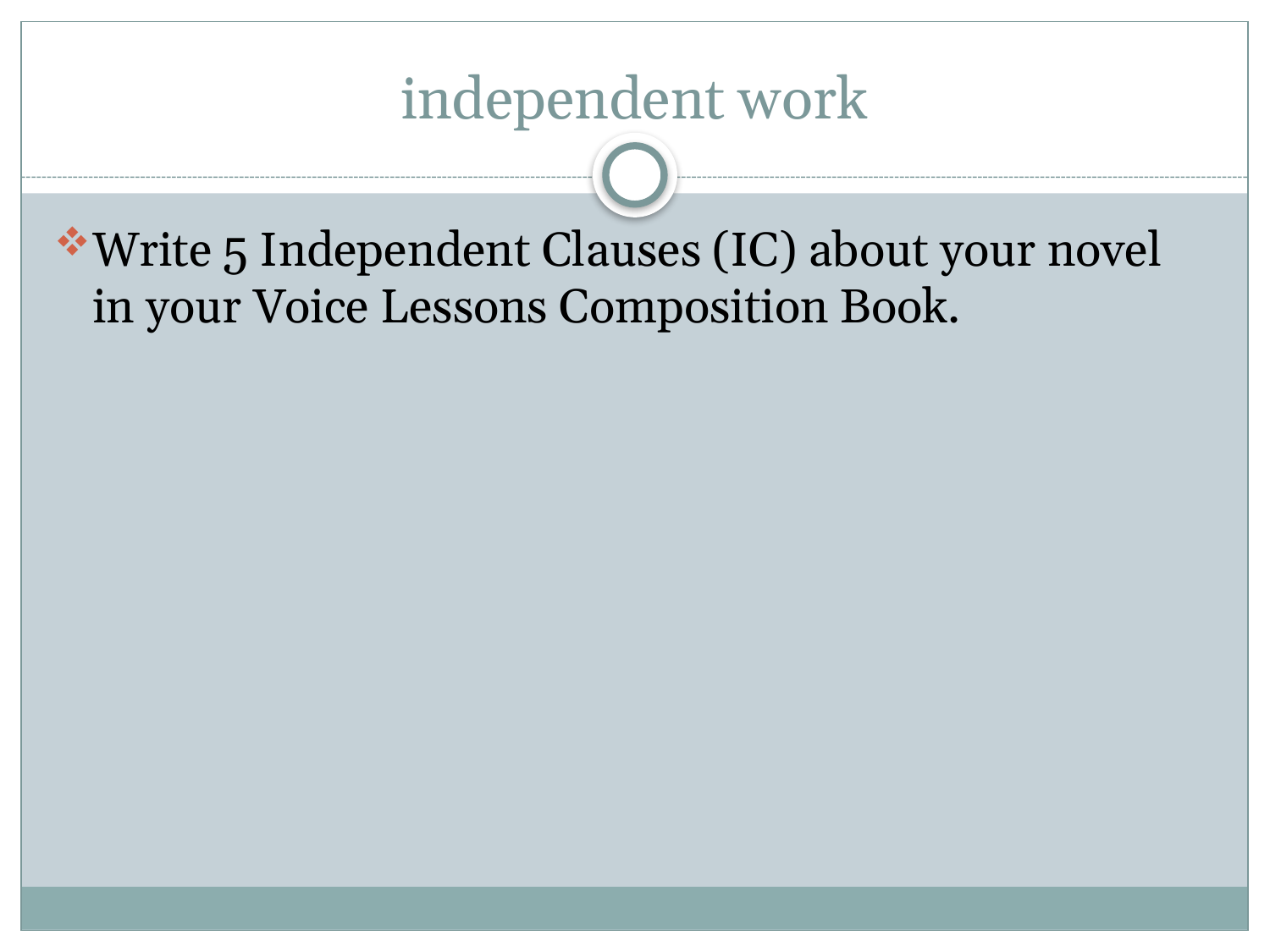

# independent work
Write 5 Independent Clauses (IC) about your novel in your Voice Lessons Composition Book.